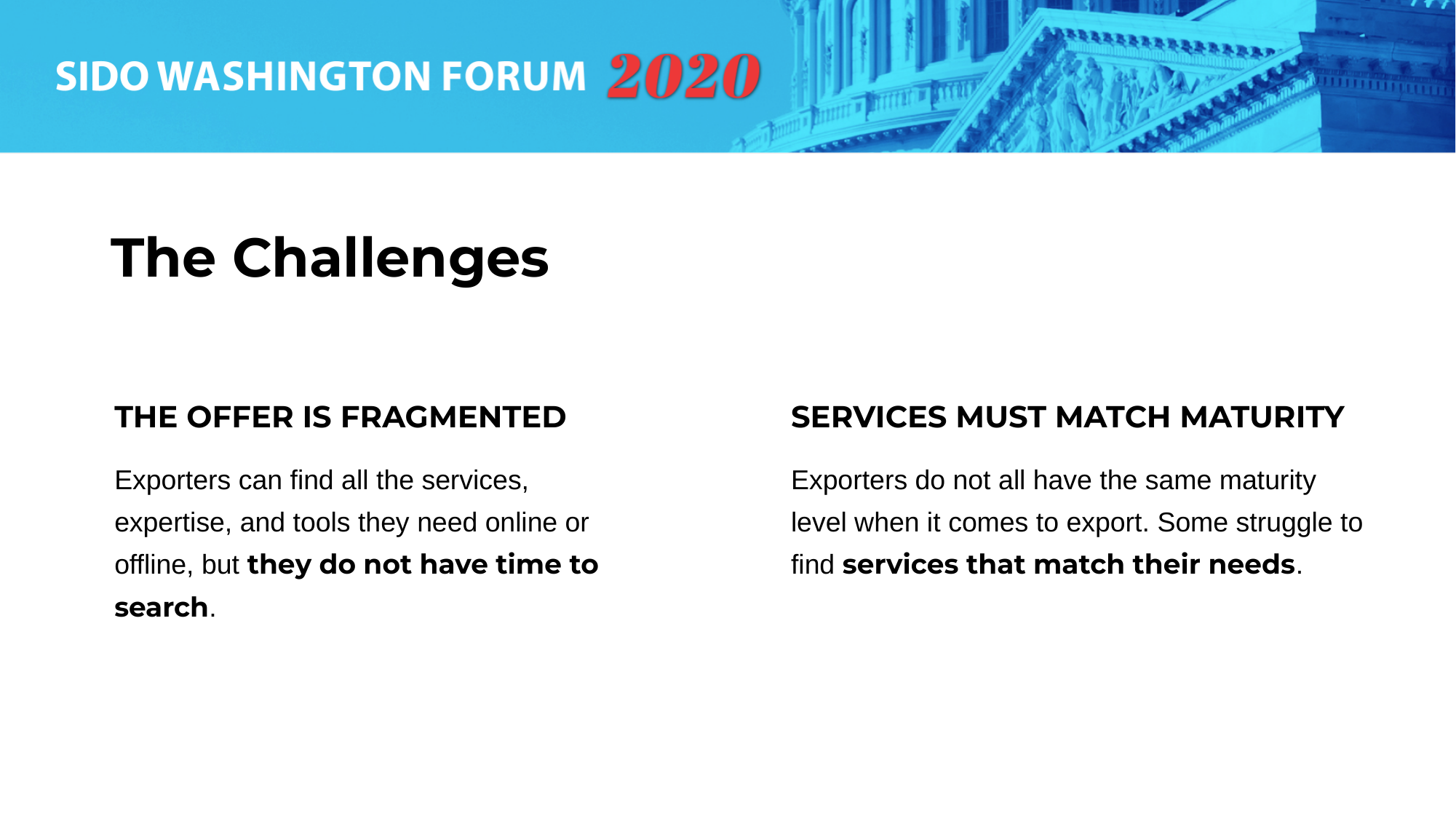

# The Challenges
THE OFFER IS FRAGMENTED
Exporters can find all the services, expertise, and tools they need online or offline, but they do not have time to search.
SERVICES MUST MATCH MATURITY
Exporters do not all have the same maturity level when it comes to export. Some struggle to find services that match their needs.
CRITICAL MASS IS EVERYTHING
Many organizations try to create consolidated online resources but maintaining a large enough “catalog” takes time and resources.